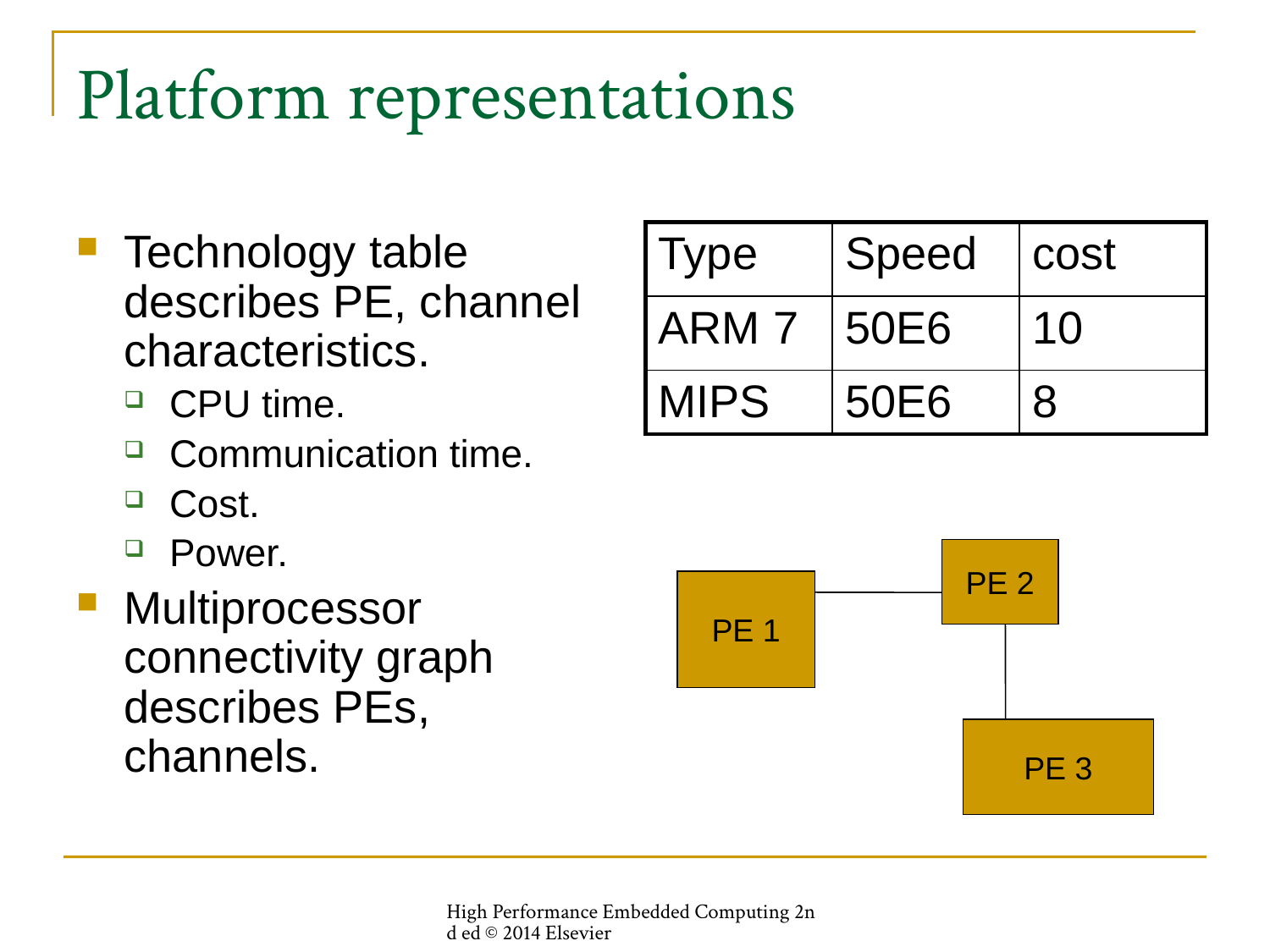

# Platform representations
Technology table describes PE, channel characteristics.
CPU time.
Communication time.
Cost.
Power.
Multiprocessor connectivity graph describes PEs, channels.
| Type | Speed | cost |
| --- | --- | --- |
| ARM 7 | 50E6 | 10 |
| MIPS | 50E6 | 8 |
PE 2
PE 1

PE 3
High Performance Embedded Computing 2nd ed © 2014 Elsevier